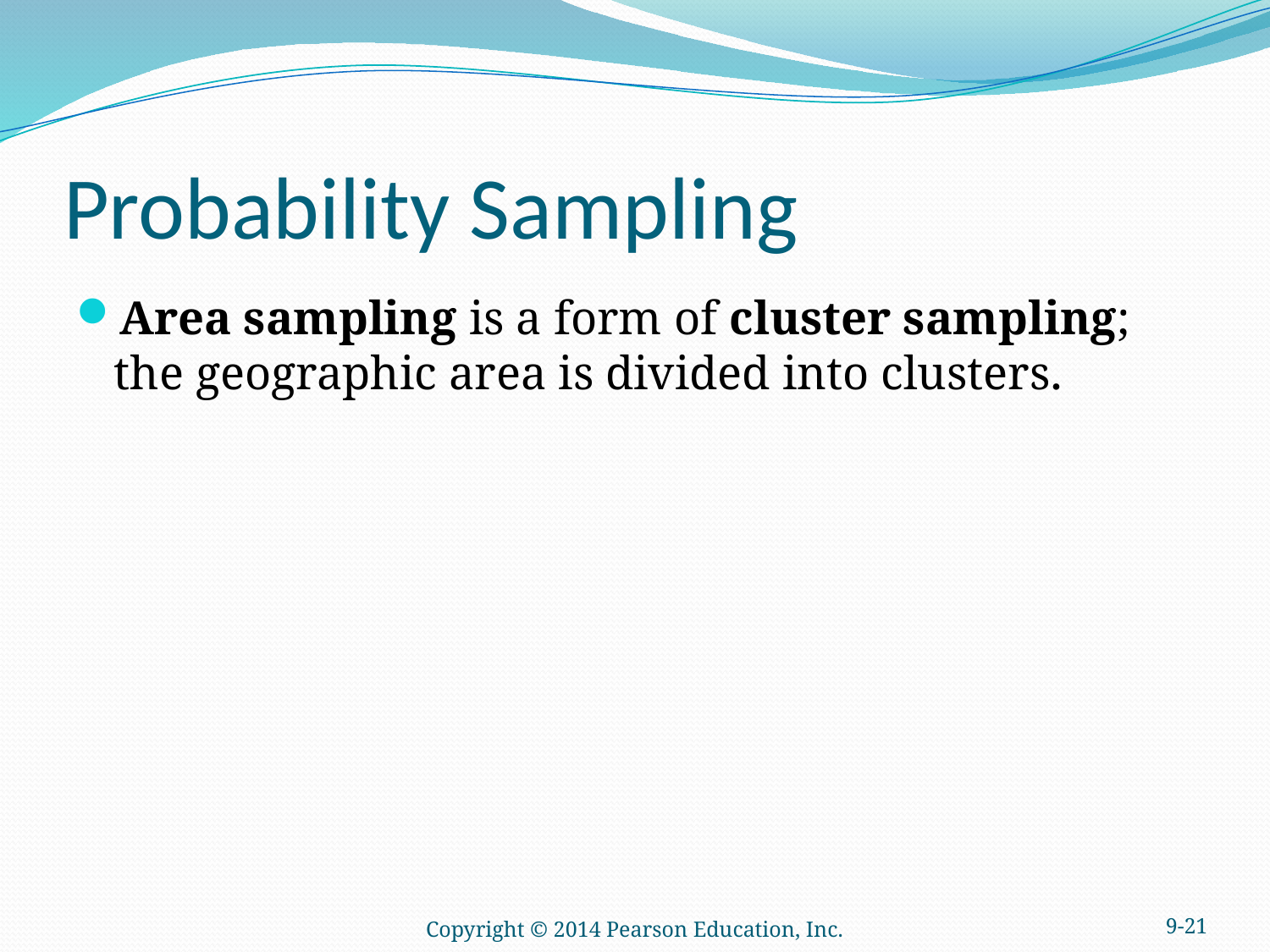

# Probability Sampling
Area sampling is a form of cluster sampling; the geographic area is divided into clusters.